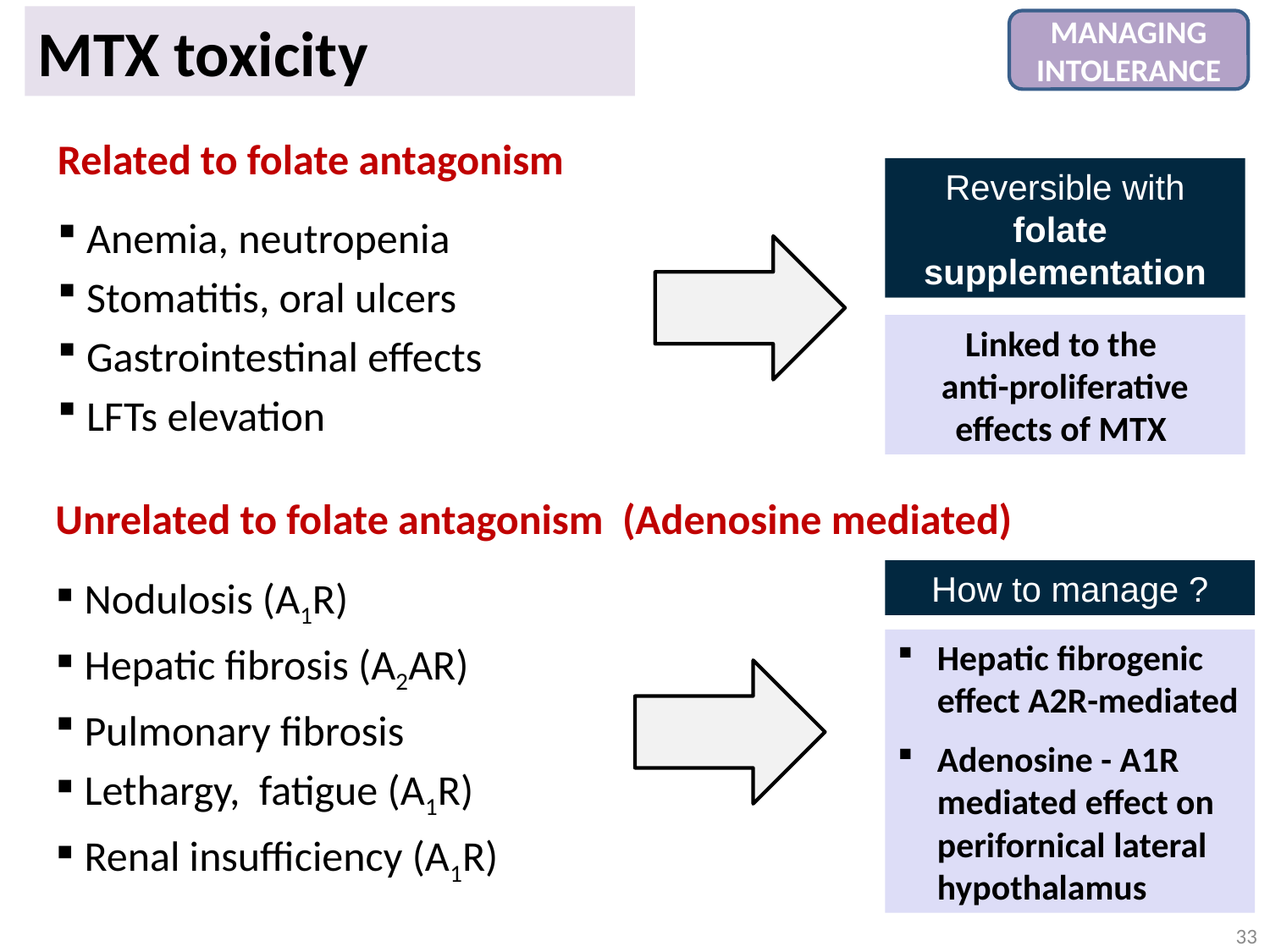

# MTX toxicity
MANAGING INTOLERANCE
Related to folate antagonism

 Anemia, neutropenia
 Stomatitis, oral ulcers
 Gastrointestinal effects
 LFTs elevation

Reversible with folate
supplementation

Linked to the
anti-proliferative effects of MTX
Unrelated to folate antagonism  (Adenosine mediated)

 Nodulosis (A1R)
 Hepatic fibrosis (A2AR)
 Pulmonary fibrosis
 Lethargy,  fatigue (A1R)
 Renal insufficiency (A1R)
How to manage ?
Hepatic fibrogenic effect A2R-mediated

Adenosine - A1R mediated effect on perifornical lateral hypothalamus

33